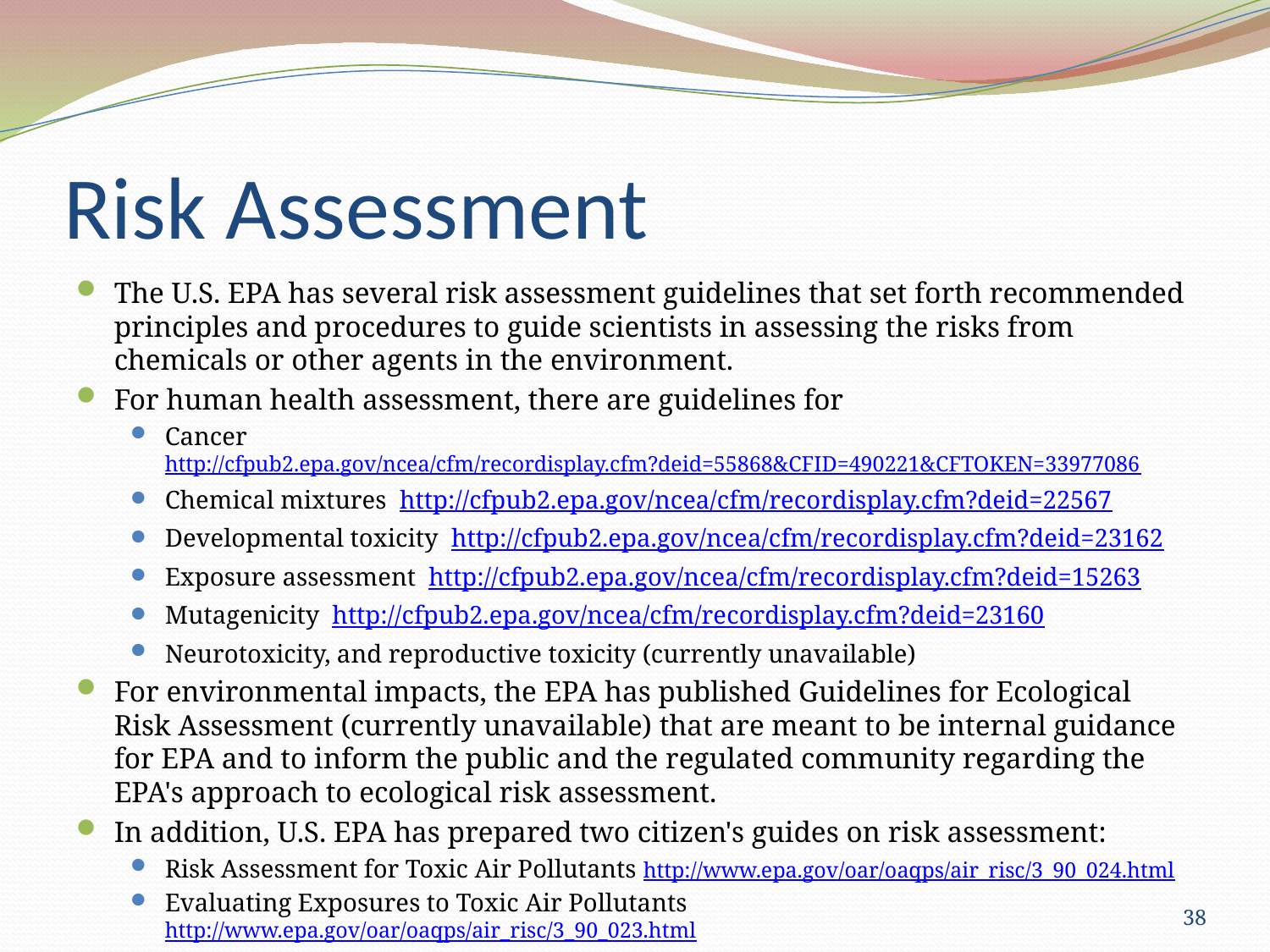

# Risk Assessment
The U.S. EPA has several risk assessment guidelines that set forth recommended principles and procedures to guide scientists in assessing the risks from chemicals or other agents in the environment.
For human health assessment, there are guidelines for
Cancer  http://cfpub2.epa.gov/ncea/cfm/recordisplay.cfm?deid=55868&CFID=490221&CFTOKEN=33977086
Chemical mixtures  http://cfpub2.epa.gov/ncea/cfm/recordisplay.cfm?deid=22567
Developmental toxicity  http://cfpub2.epa.gov/ncea/cfm/recordisplay.cfm?deid=23162
Exposure assessment  http://cfpub2.epa.gov/ncea/cfm/recordisplay.cfm?deid=15263
Mutagenicity  http://cfpub2.epa.gov/ncea/cfm/recordisplay.cfm?deid=23160
Neurotoxicity, and reproductive toxicity (currently unavailable)
For environmental impacts, the EPA has published Guidelines for Ecological Risk Assessment (currently unavailable) that are meant to be internal guidance for EPA and to inform the public and the regulated community regarding the EPA's approach to ecological risk assessment.
In addition, U.S. EPA has prepared two citizen's guides on risk assessment:
Risk Assessment for Toxic Air Pollutants http://www.epa.gov/oar/oaqps/air_risc/3_90_024.html
Evaluating Exposures to Toxic Air Pollutants http://www.epa.gov/oar/oaqps/air_risc/3_90_023.html
38